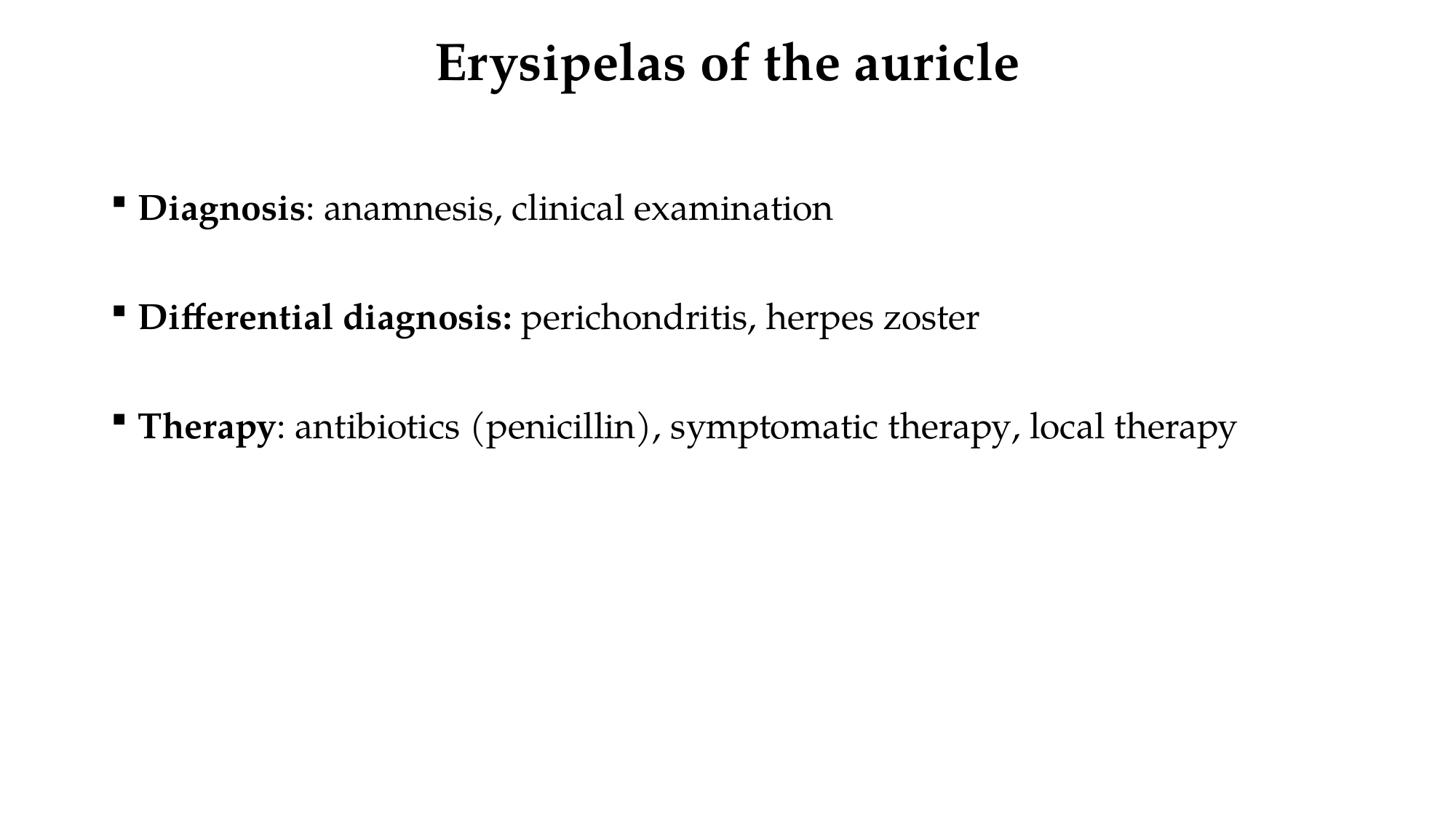

Erysipelas of the auricle

Diagnosis: anamnesis, clinical examination

Differential diagnosis: perichondritis, herpes zoster

Therapy: antibiotics (penicillin), symptomatic therapy, local therapy